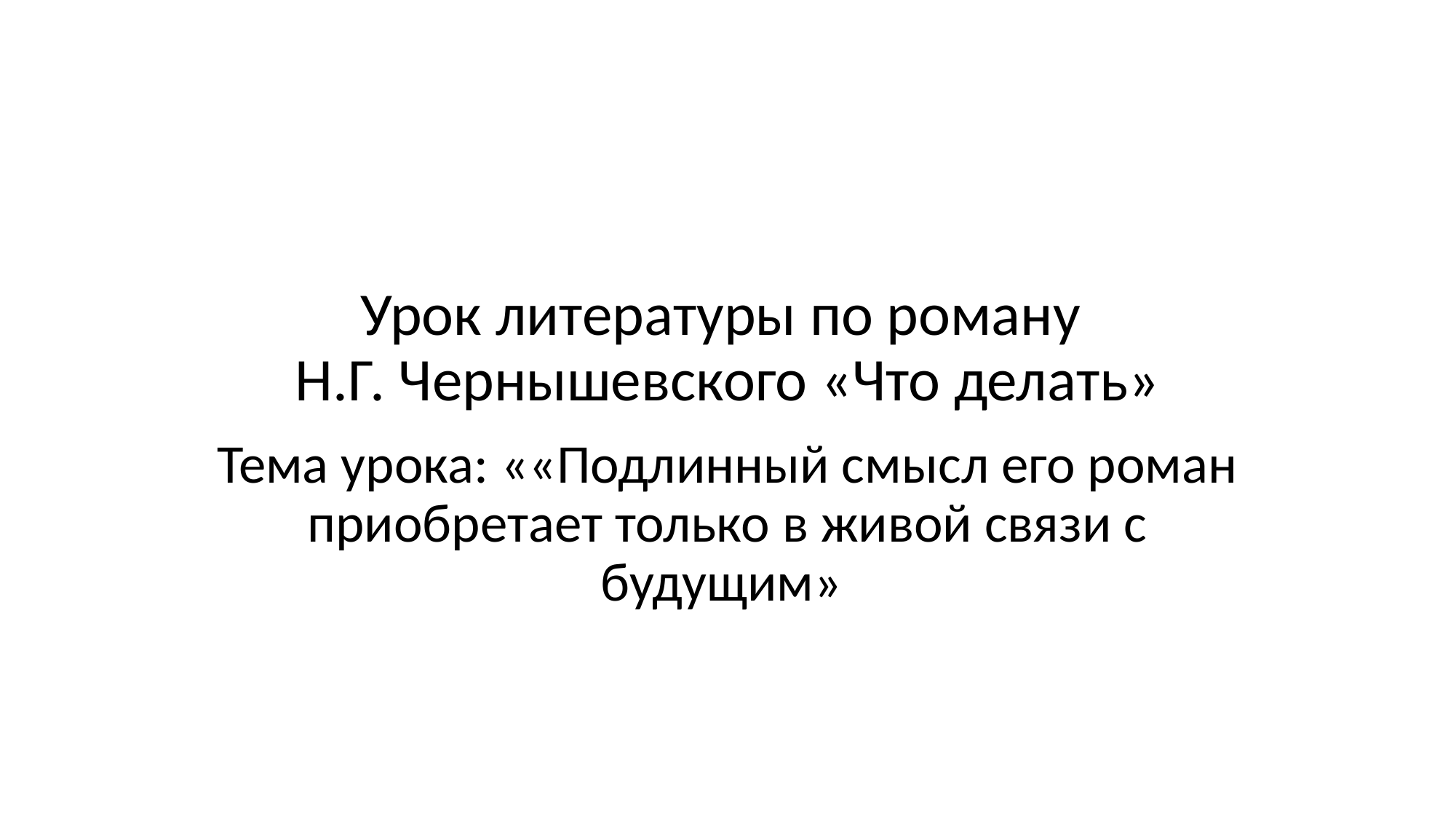

# Урок литературы по роману Н.Г. Чернышевского «Что делать»
Тема урока: ««Подлинный смысл его роман приобретает только в живой связи с будущим»